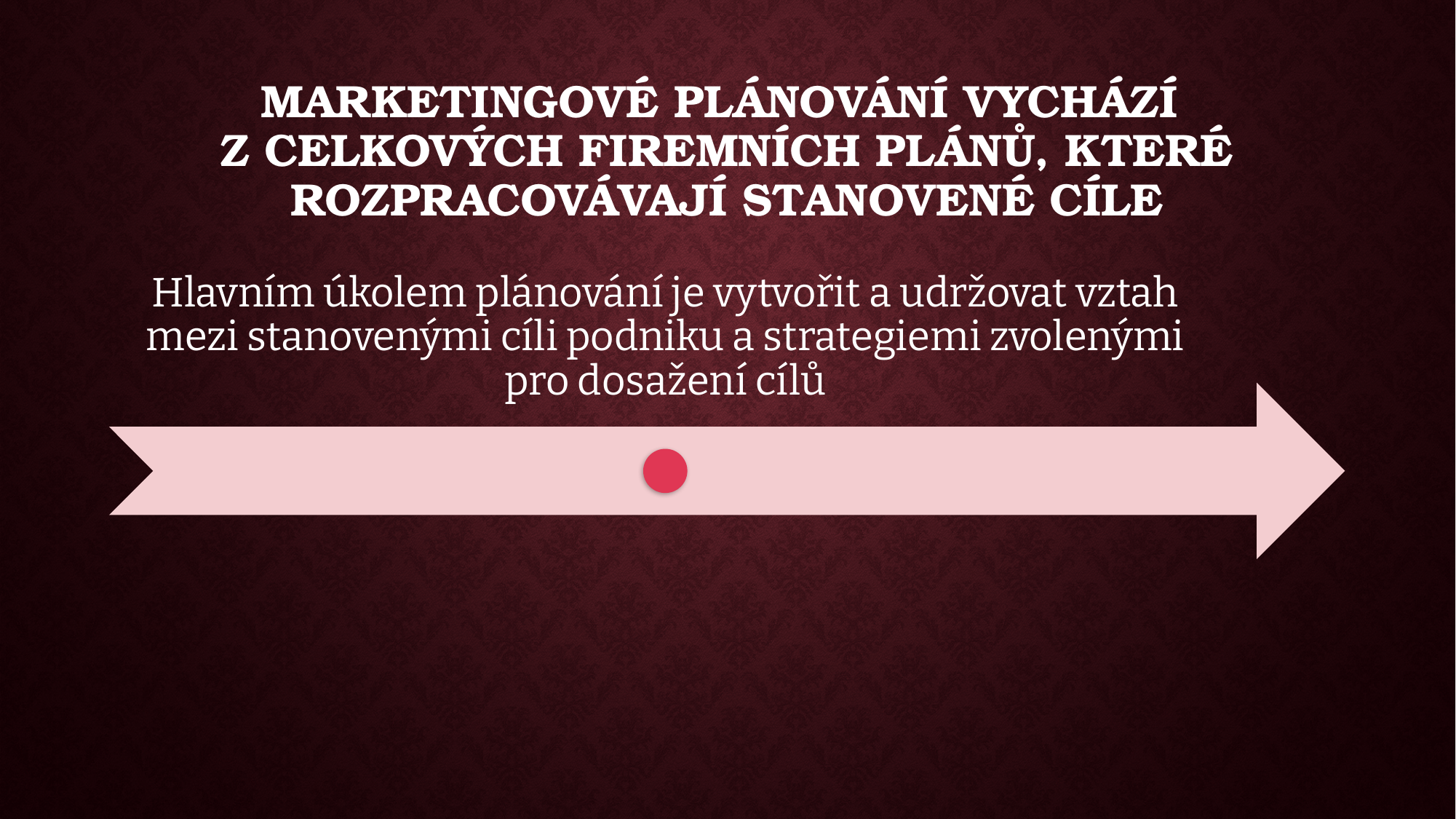

# Marketingové plánování vychází z celkových firemních plánů, které rozpracovávají stanovené cíle
Hlavním úkolem plánování je vytvořit a udržovat vztah mezi stanovenými cíli podniku a strategiemi zvolenými pro dosažení cílů